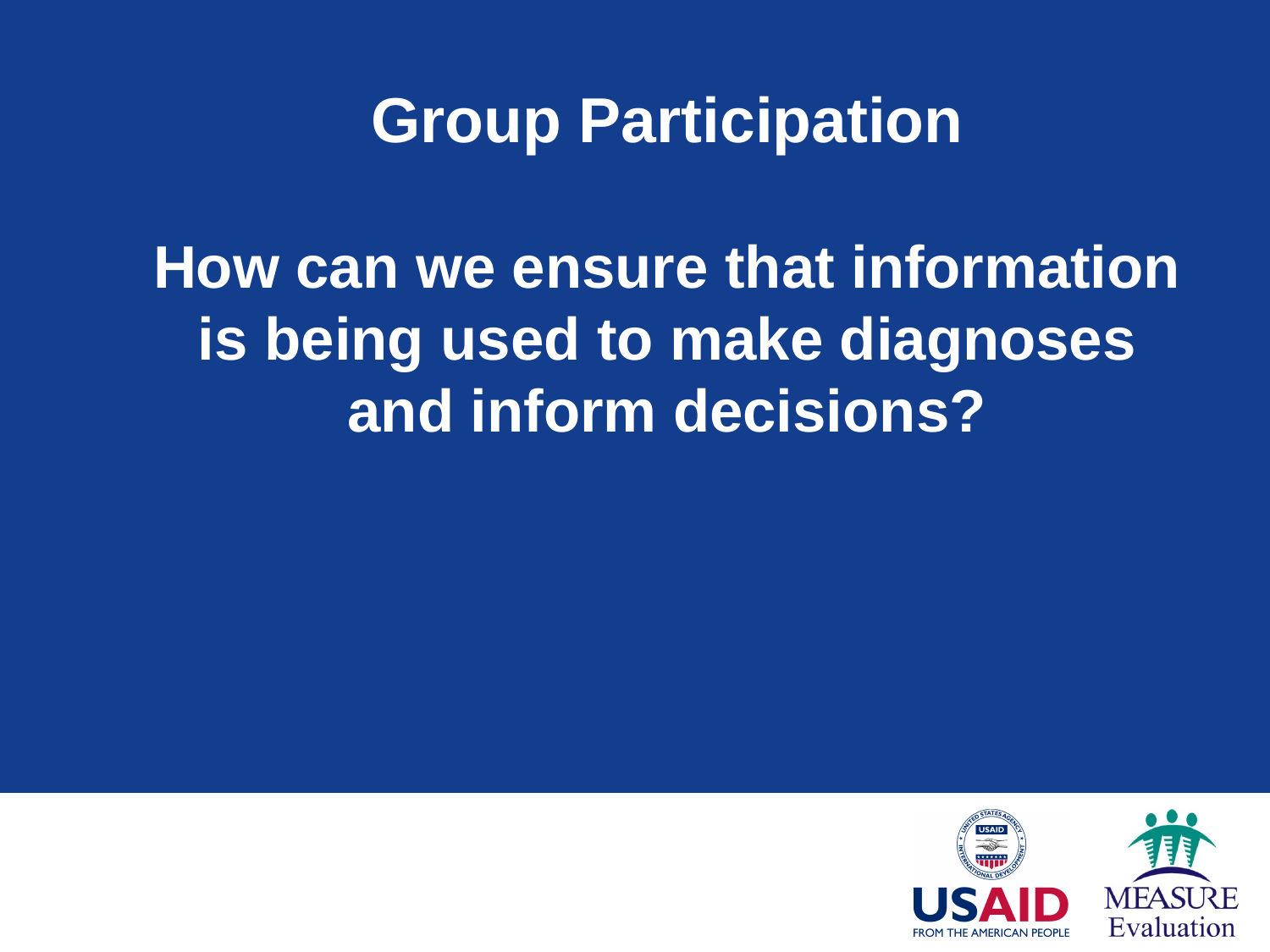

# Group Participation
How can we ensure that information is being used to make diagnoses and inform decisions?